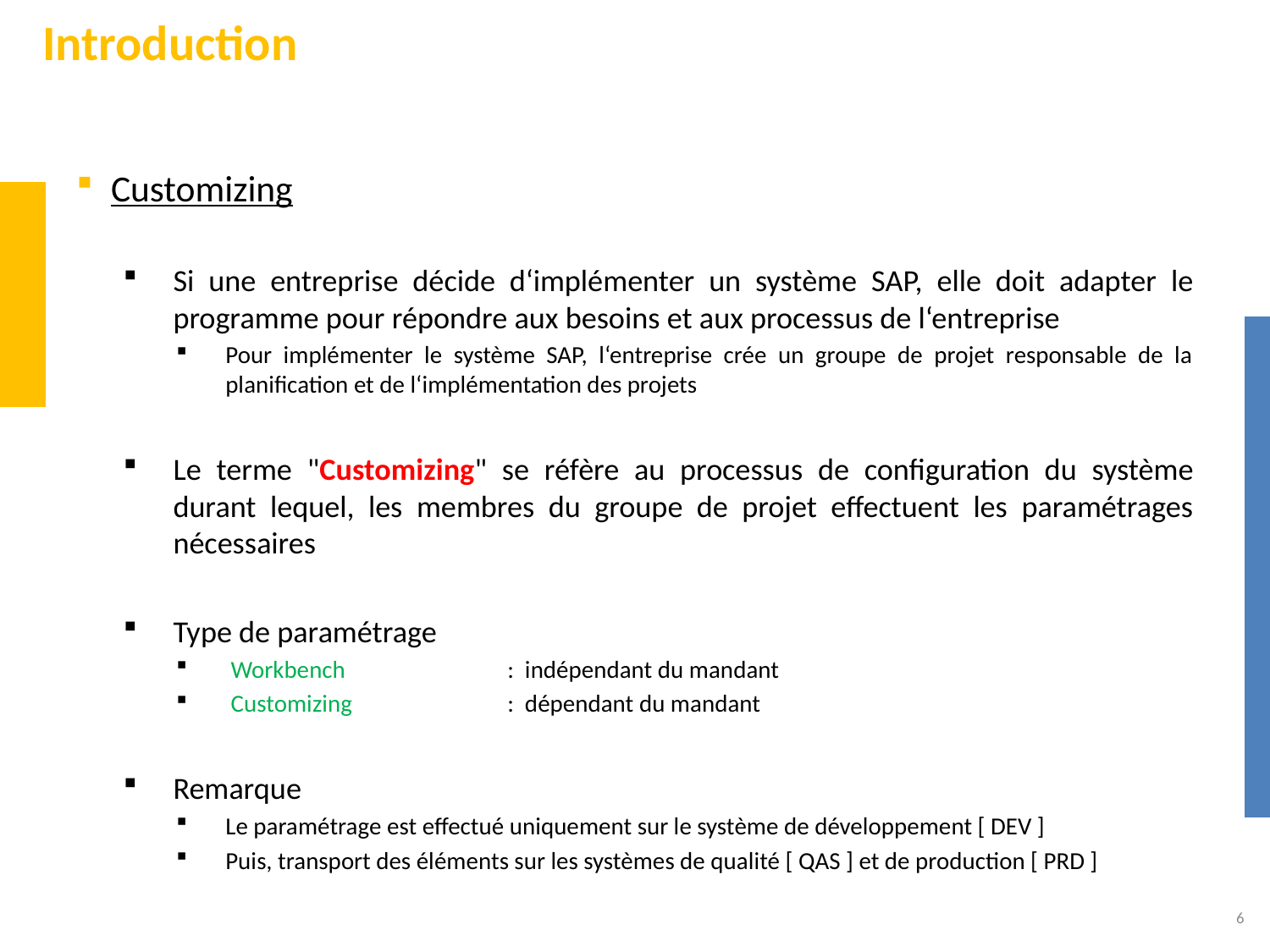

# Introduction
Customizing

Si une entreprise décide d‘implémenter un système SAP, elle doit adapter le programme pour répondre aux besoins et aux processus de l‘entreprise
Pour implémenter le système SAP, l‘entreprise crée un groupe de projet responsable de la planification et de l‘implémentation des projets

Le terme "Customizing" se réfère au processus de configuration du système durant lequel, les membres du groupe de projet effectuent les paramétrages nécessaires

Type de paramétrage
 Workbench 	:  indépendant du mandant
 Customizing 	:  dépendant du mandant

Remarque
Le paramétrage est effectué uniquement sur le système de développement [ DEV ]
Puis, transport des éléments sur les systèmes de qualité [ QAS ] et de production [ PRD ]
6